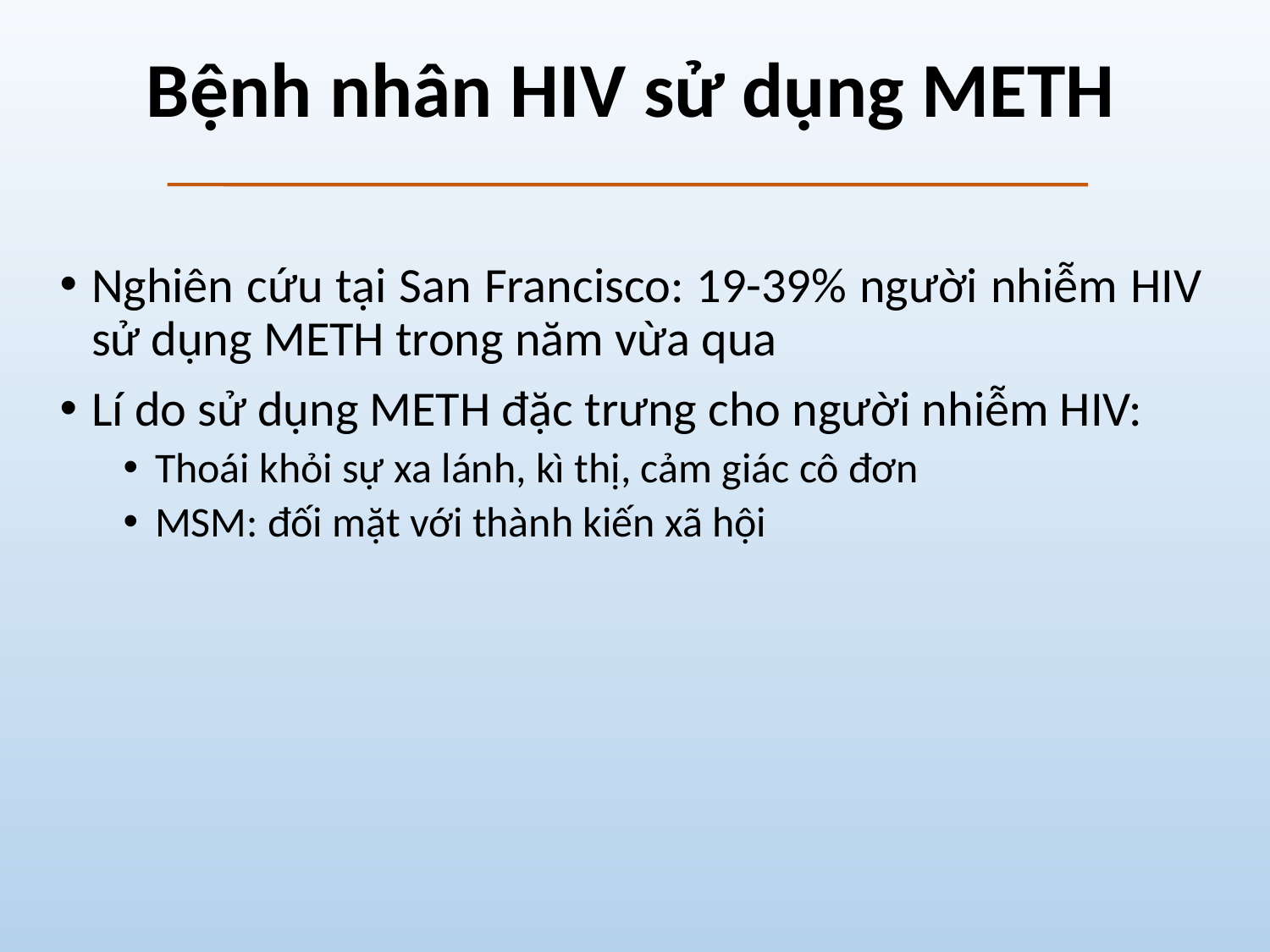

# Bệnh nhân HIV sử dụng METH
Nghiên cứu tại San Francisco: 19-39% người nhiễm HIV sử dụng METH trong năm vừa qua
Lí do sử dụng METH đặc trưng cho người nhiễm HIV:
Thoái khỏi sự xa lánh, kì thị, cảm giác cô đơn
MSM: đối mặt với thành kiến xã hội